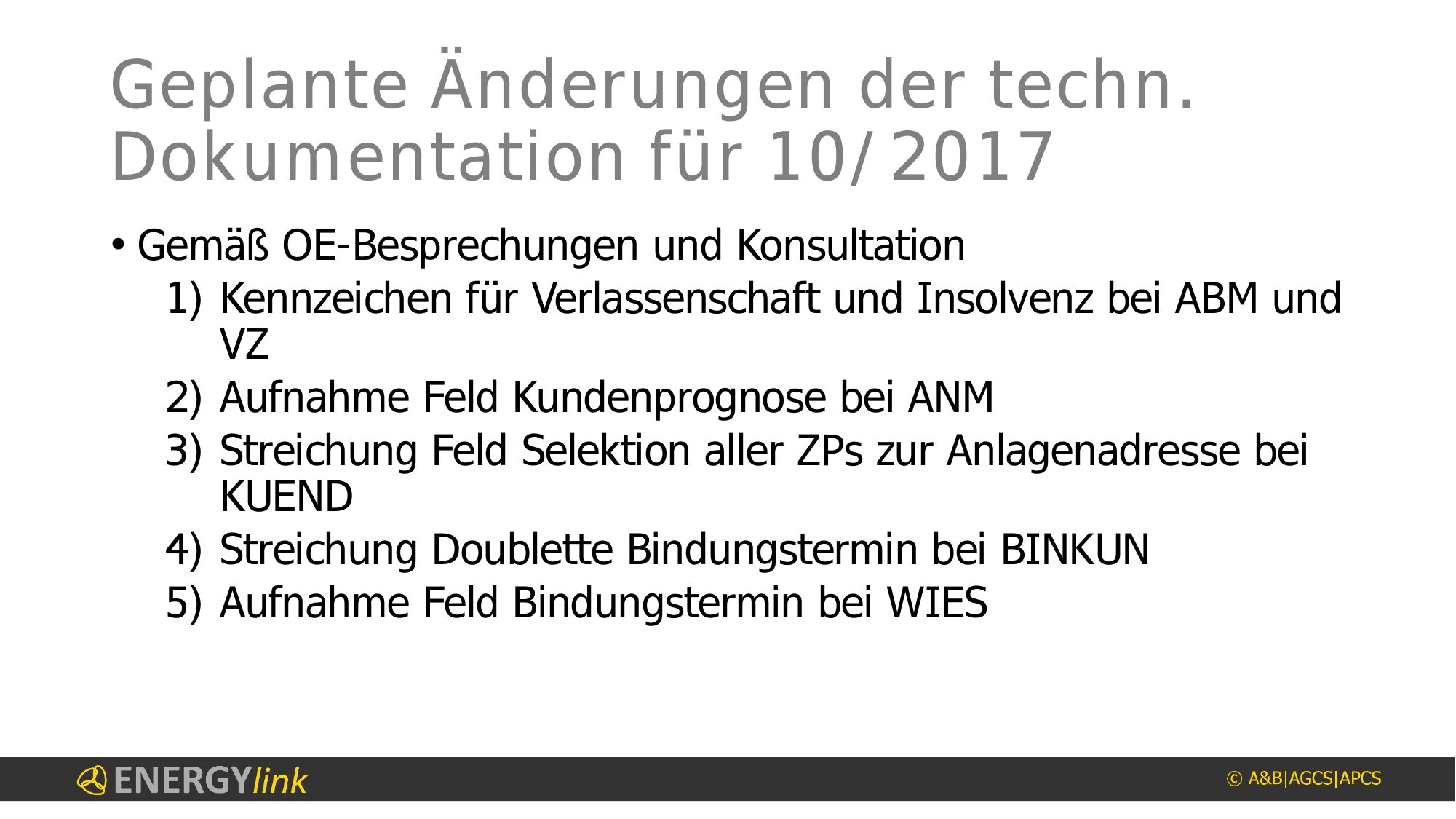

# Geplante Änderungen der techn. Dokumentation für 10/2017
Gemäß OE-Besprechungen und Konsultation
Kennzeichen für Verlassenschaft und Insolvenz bei ABM und VZ
Aufnahme Feld Kundenprognose bei ANM
Streichung Feld Selektion aller ZPs zur Anlagenadresse bei KUEND
Streichung Doublette Bindungstermin bei BINKUN
Aufnahme Feld Bindungstermin bei WIES